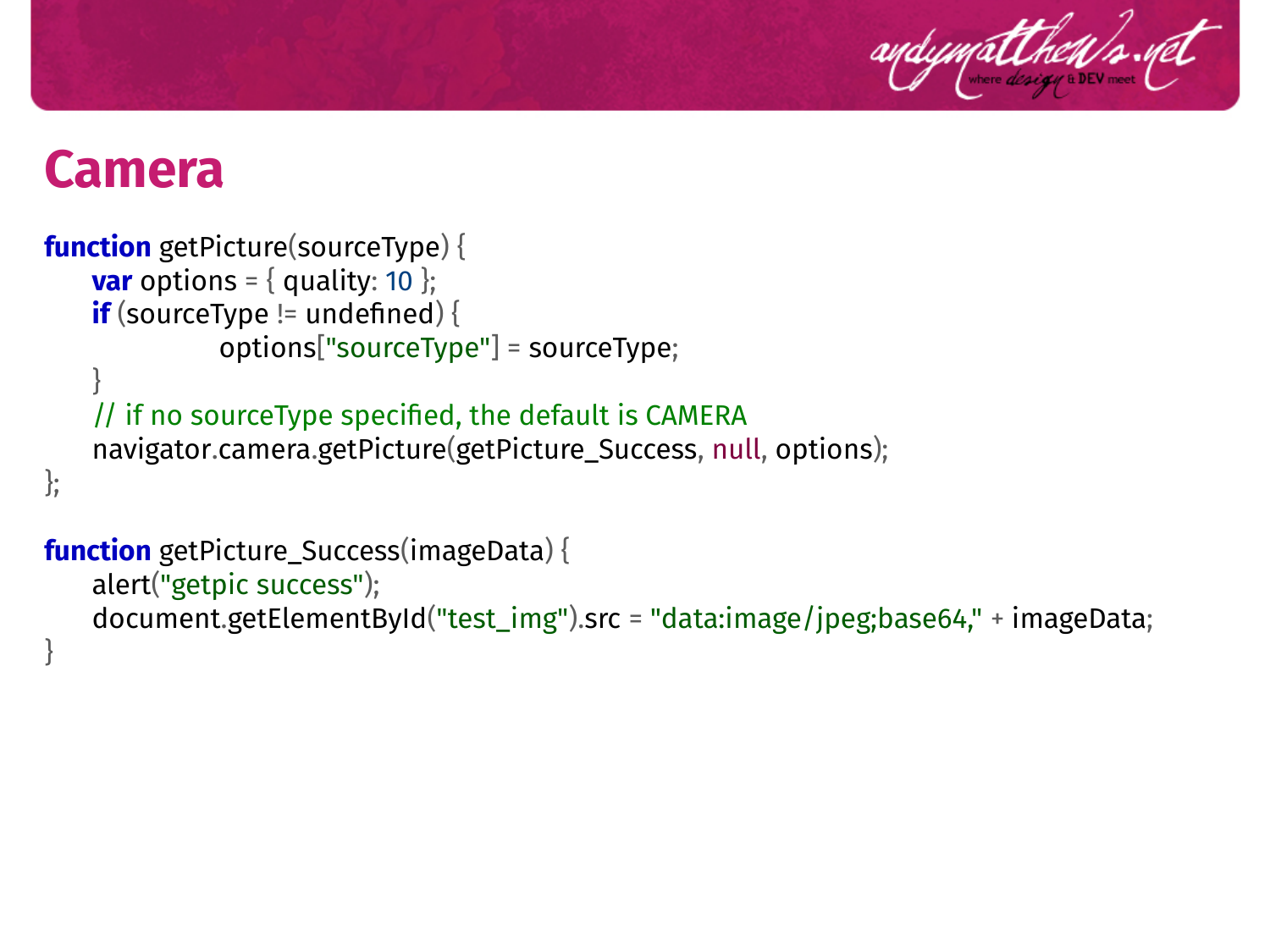

Camera
function getPicture(sourceType) {
	var options = { quality: 10 };
	if (sourceType != undefined) {
		options["sourceType"] = sourceType;
	}
	// if no sourceType specified, the default is CAMERA
	navigator.camera.getPicture(getPicture_Success, null, options);
};

function getPicture_Success(imageData) {
	alert("getpic success");
	document.getElementById("test_img").src = "data:image/jpeg;base64," + imageData;
}